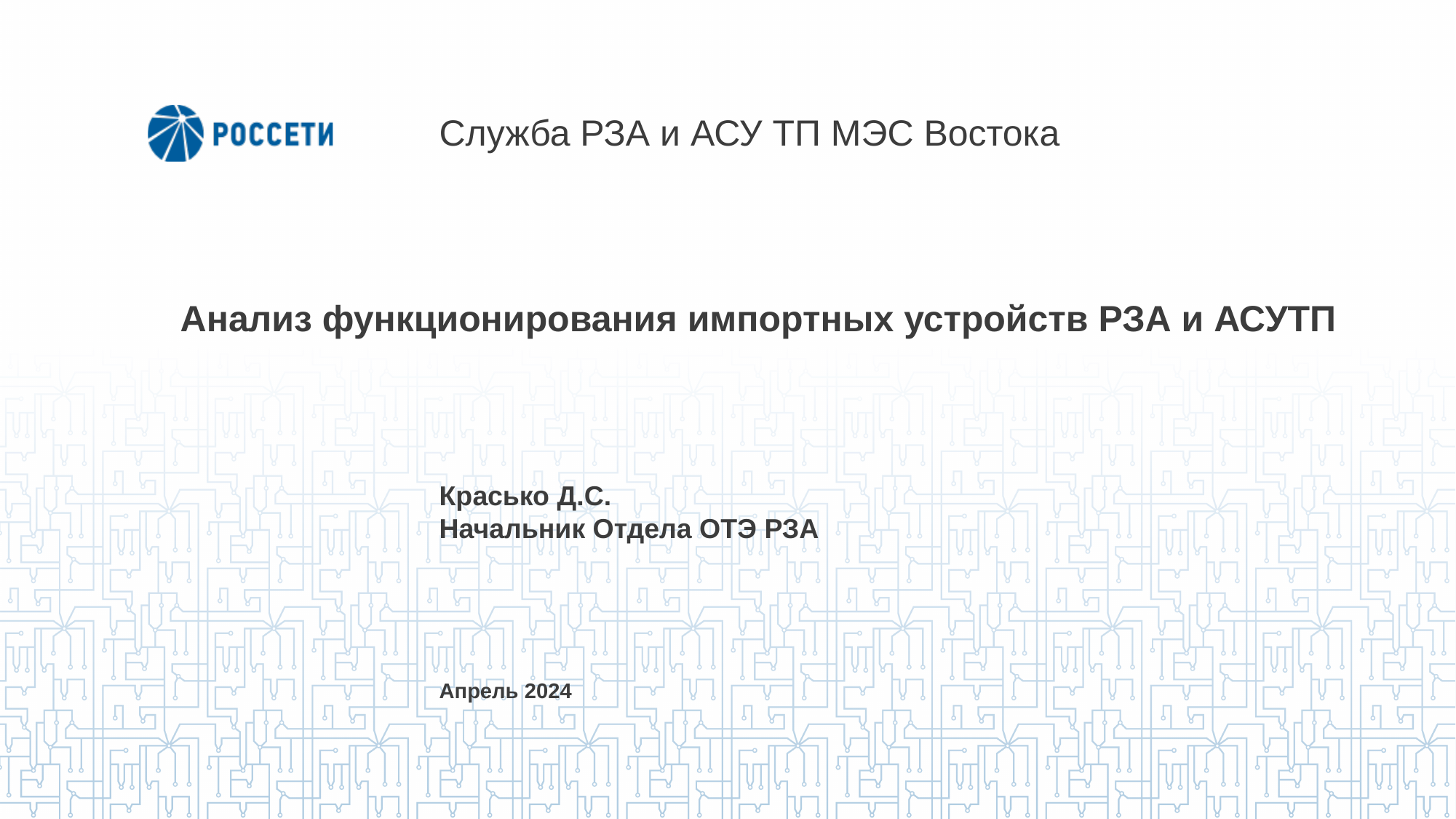

# Служба РЗА и АСУ ТП МЭС Востока

Анализ функционирования импортных устройств РЗА и АСУТП
Красько Д.С.
Начальник Отдела ОТЭ РЗА

Апрель 2024